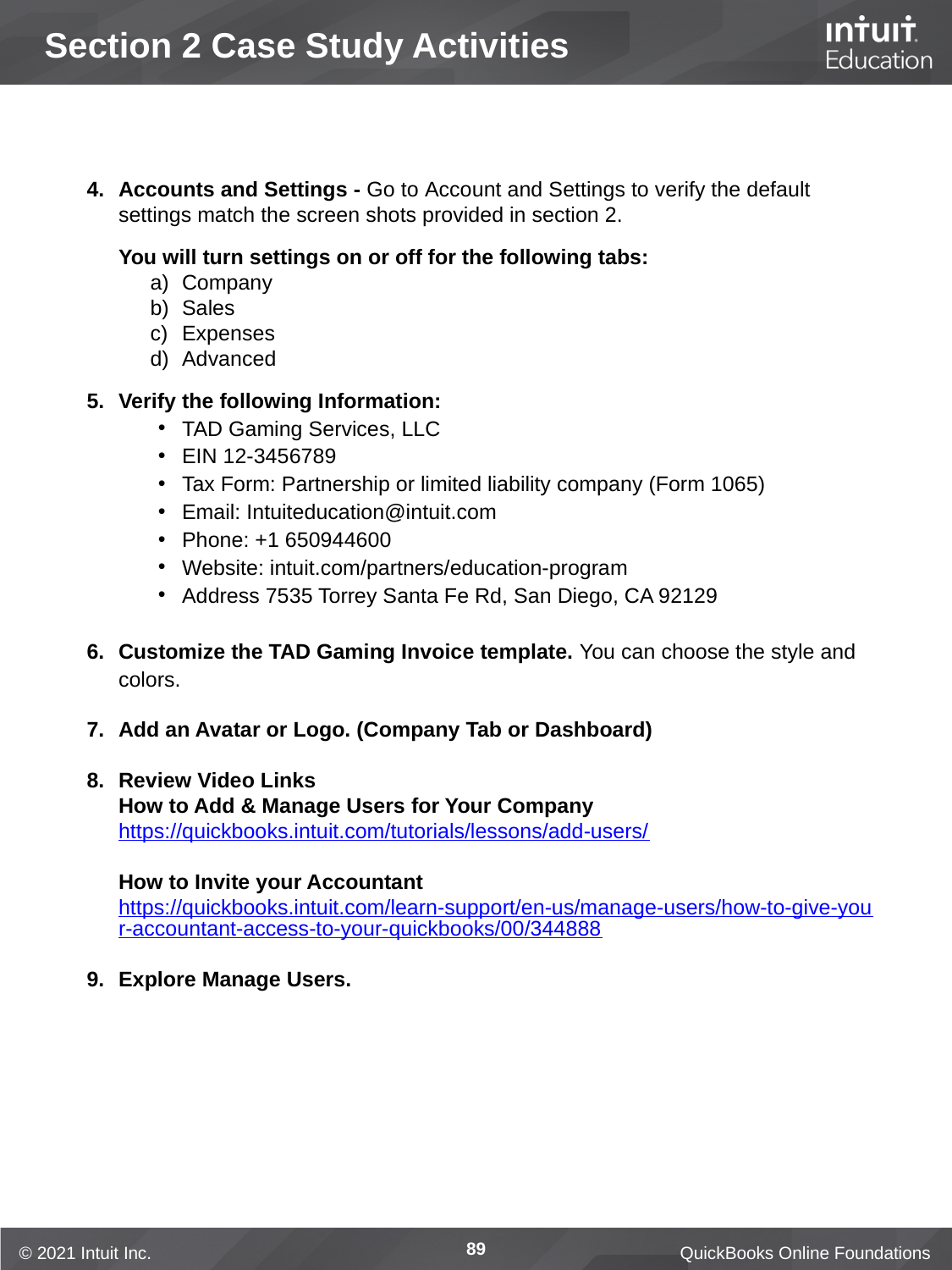

# Section 2 Case Study Activities
Accounts and Settings - Go to Account and Settings to verify the default settings match the screen shots provided in section 2.
You will turn settings on or off for the following tabs:
Company
Sales
Expenses
Advanced
Verify the following Information:
TAD Gaming Services, LLC
EIN 12-3456789
Tax Form: Partnership or limited liability company (Form 1065)
Email: Intuiteducation@intuit.com
Phone: +1 650944600
Website: intuit.com/partners/education-program
Address 7535 Torrey Santa Fe Rd, San Diego, CA 92129

Customize the TAD Gaming Invoice template. You can choose the style and colors.

Add an Avatar or Logo. (Company Tab or Dashboard)

Review Video Links
How to Add & Manage Users for Your Company
https://quickbooks.intuit.com/tutorials/lessons/add-users/

How to Invite your Accountant
https://quickbooks.intuit.com/learn-support/en-us/manage-users/how-to-give-your-accountant-access-to-your-quickbooks/00/344888

Explore Manage Users.

89